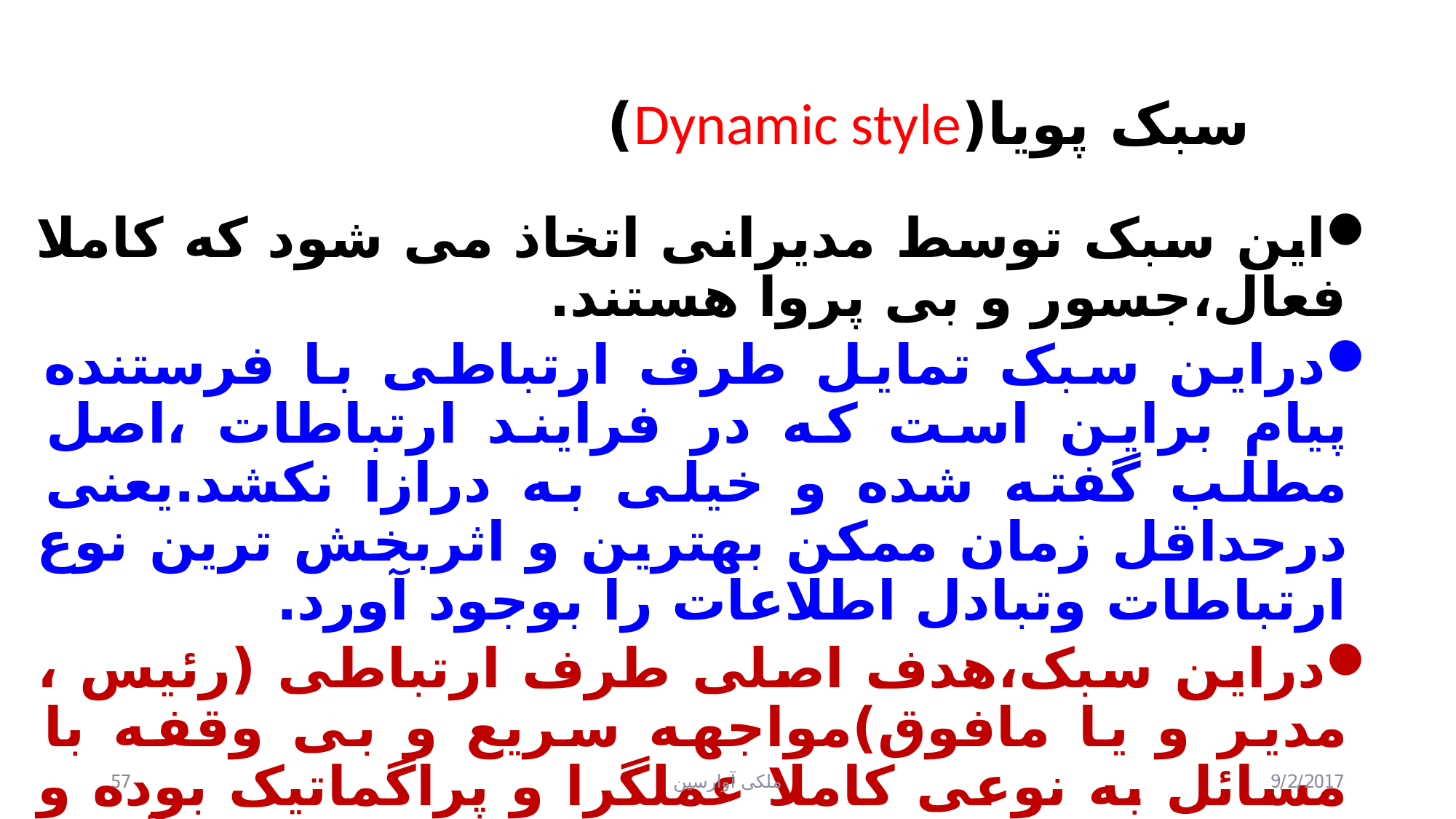

# سبک پویا(Dynamic style)
این سبک توسط مدیرانی اتخاذ می شود که کاملا فعال،جسور و بی پروا هستند.
دراین سبک تمایل طرف ارتباطی با فرستنده پیام براین است که در فرایند ارتباطات ،اصل مطلب گفته شده و خیلی به درازا نکشد.یعنی درحداقل زمان ممکن بهترین و اثربخش ترین نوع ارتباطات وتبادل اطلاعات را بوجود آورد.
دراین سبک،هدف اصلی طرف ارتباطی (رئیس ، مدیر و یا مافوق)مواجهه سریع و بی وقفه با مسائل به نوعی کاملا عملگرا و پراگماتیک بوده و صحبت ازبرنامه ها و استراتژیهایی که در آینده قرار است اجرا و عمل شود به میان نمی آید.
57
ملکی آوارسین
9/2/2017